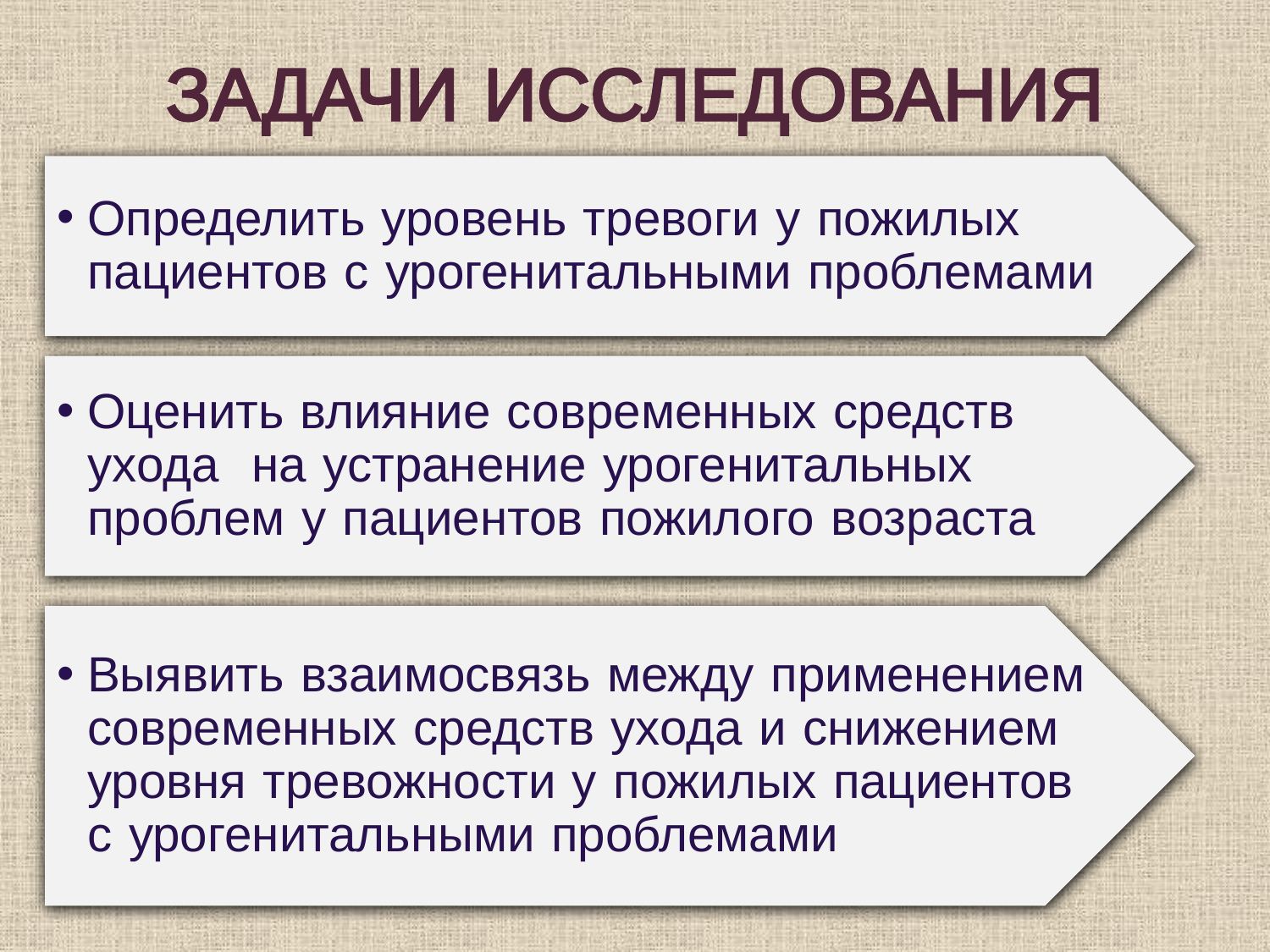

# ЗАДАЧИ ИССЛЕДОВАНИЯ
Определить уровень тревоги у пожилых пациентов с урогенитальными проблемами
Оценить влияние современных средств ухода  на устранение урогенитальных проблем у пациентов пожилого возраста
Выявить взаимосвязь между применением современных средств ухода и снижением уровня тревожности у пожилых пациентов с урогенитальными проблемами